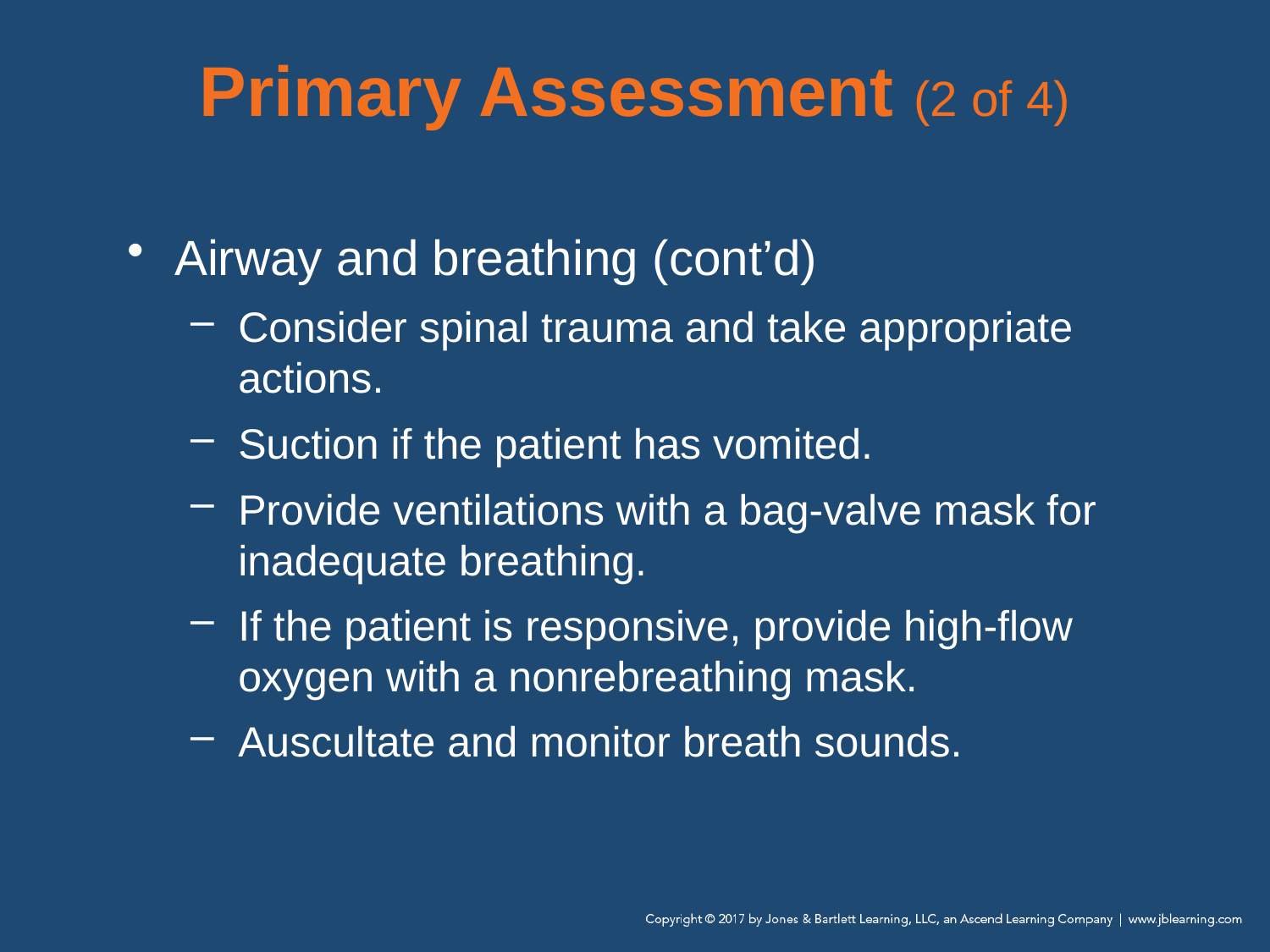

# Primary Assessment (2 of 4)
Airway and breathing (cont’d)
Consider spinal trauma and take appropriate actions.
Suction if the patient has vomited.
Provide ventilations with a bag-valve mask for inadequate breathing.
If the patient is responsive, provide high-flow oxygen with a nonrebreathing mask.
Auscultate and monitor breath sounds.